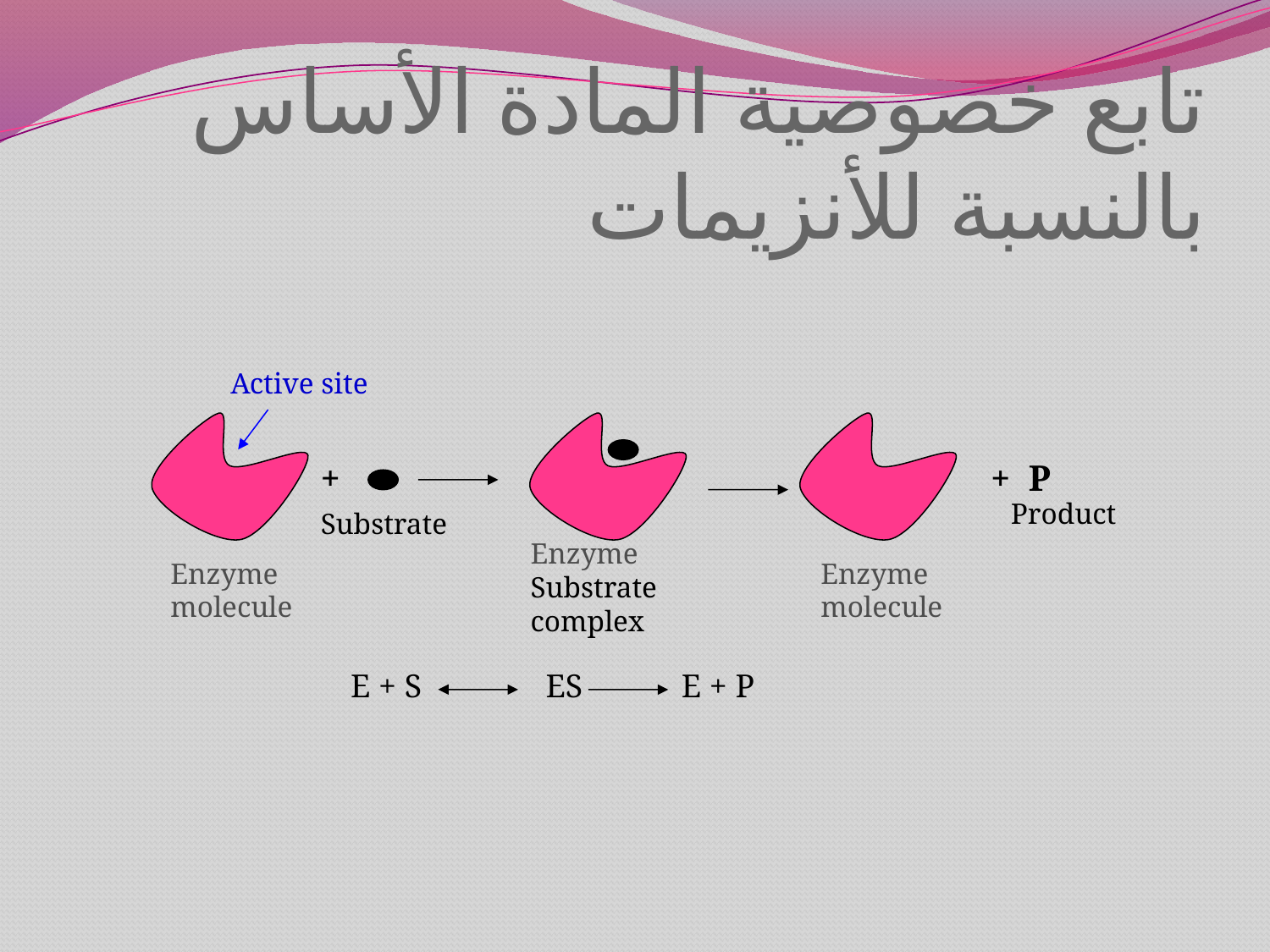

# تابع خصوصية المادة الأساس بالنسبة للأنزيمات
Active site

+
+  P

Product
Substrate
Enzyme Substrate complex
Enzyme molecule
Enzyme molecule
E + S               ES            E + P